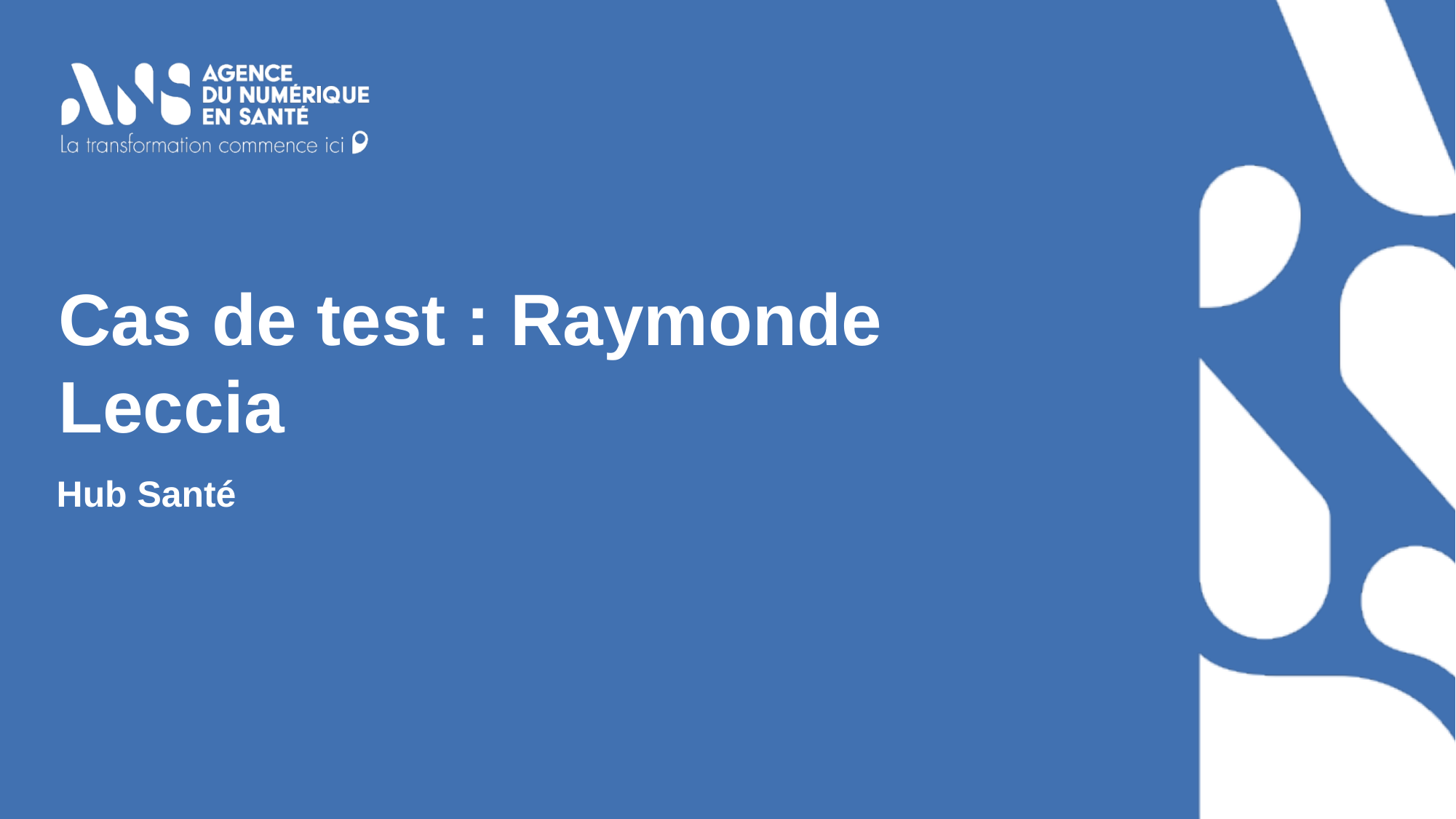

# Cas de test : Raymonde Leccia
Hub Santé